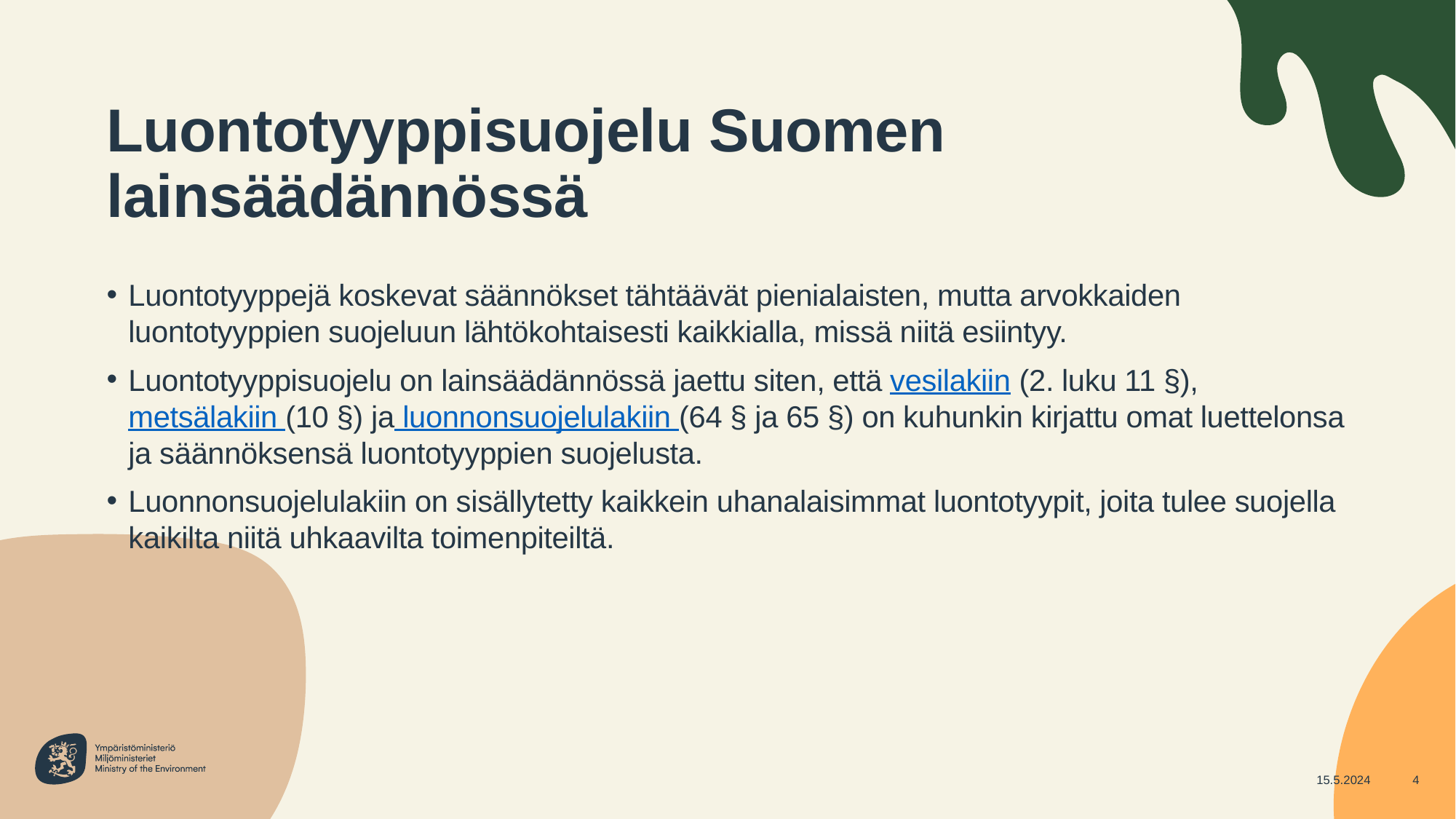

# Luontotyyppisuojelu Suomen lainsäädännössä
Luontotyyppejä koskevat säännökset tähtäävät pienialaisten, mutta arvokkaiden luontotyyppien suojeluun lähtökohtaisesti kaikkialla, missä niitä esiintyy.
Luontotyyppisuojelu on lainsäädännössä jaettu siten, että vesilakiin (2. luku 11 §), metsälakiin (10 §) ja luonnonsuojelulakiin (64 § ja 65 §) on kuhunkin kirjattu omat luettelonsa ja säännöksensä luontotyyppien suojelusta.
Luonnonsuojelulakiin on sisällytetty kaikkein uhanalaisimmat luontotyypit, joita tulee suojella kaikilta niitä uhkaavilta toimenpiteiltä.
15.5.2024
4